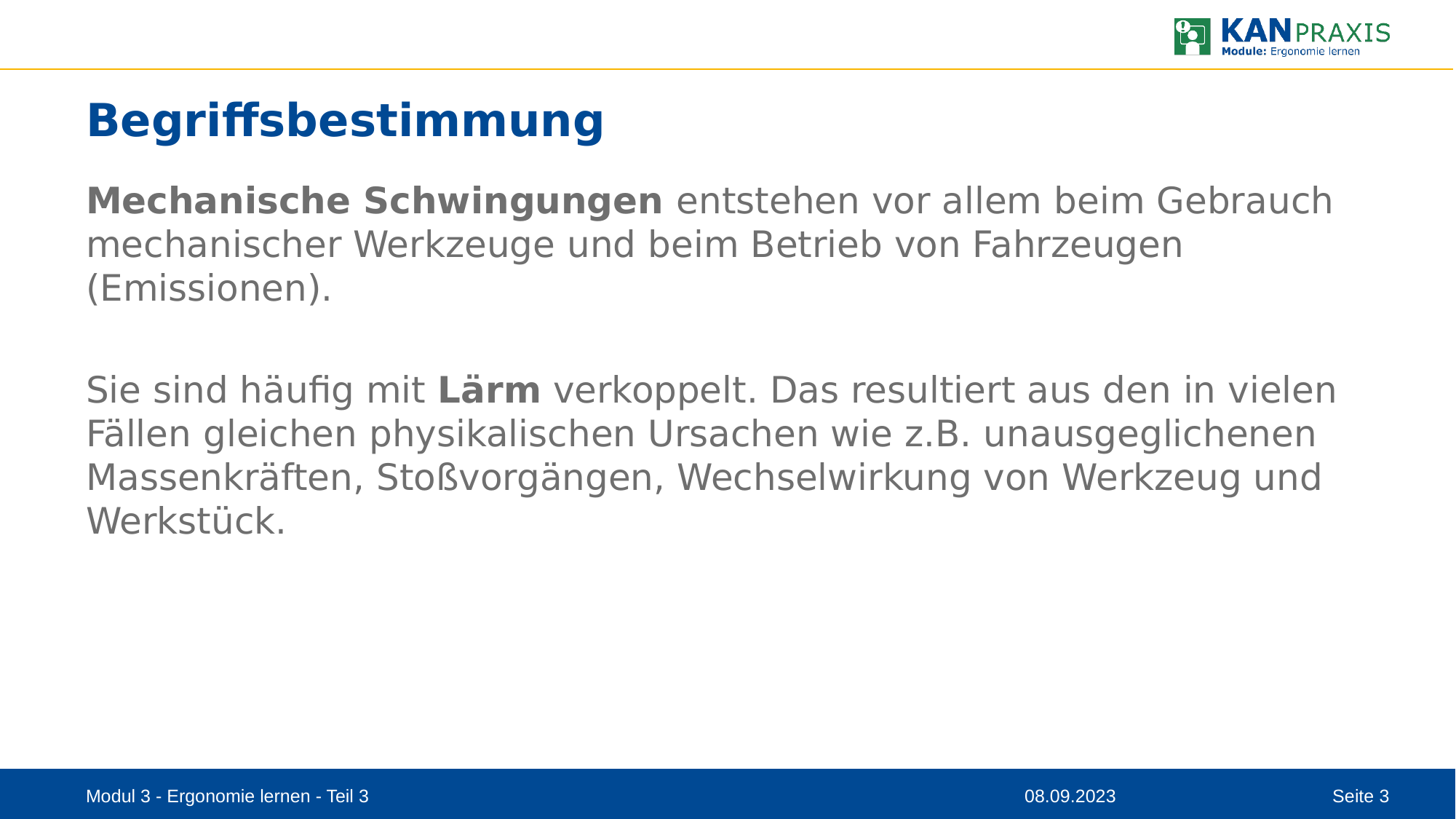

# Begriffsbestimmung
Mechanische Schwingungen entstehen vor allem beim Gebrauch mechanischer Werkzeuge und beim Betrieb von Fahrzeugen (Emissionen).

Sie sind häufig mit Lärm verkoppelt. Das resultiert aus den in vielen Fällen gleichen physikalischen Ursachen wie z.B. unausgeglichenen Massenkräften, Stoßvorgängen, Wechselwirkung von Werkzeug und Werkstück.

Modul 3 - Ergonomie lernen - Teil 3
08.09.2023
Seite 3